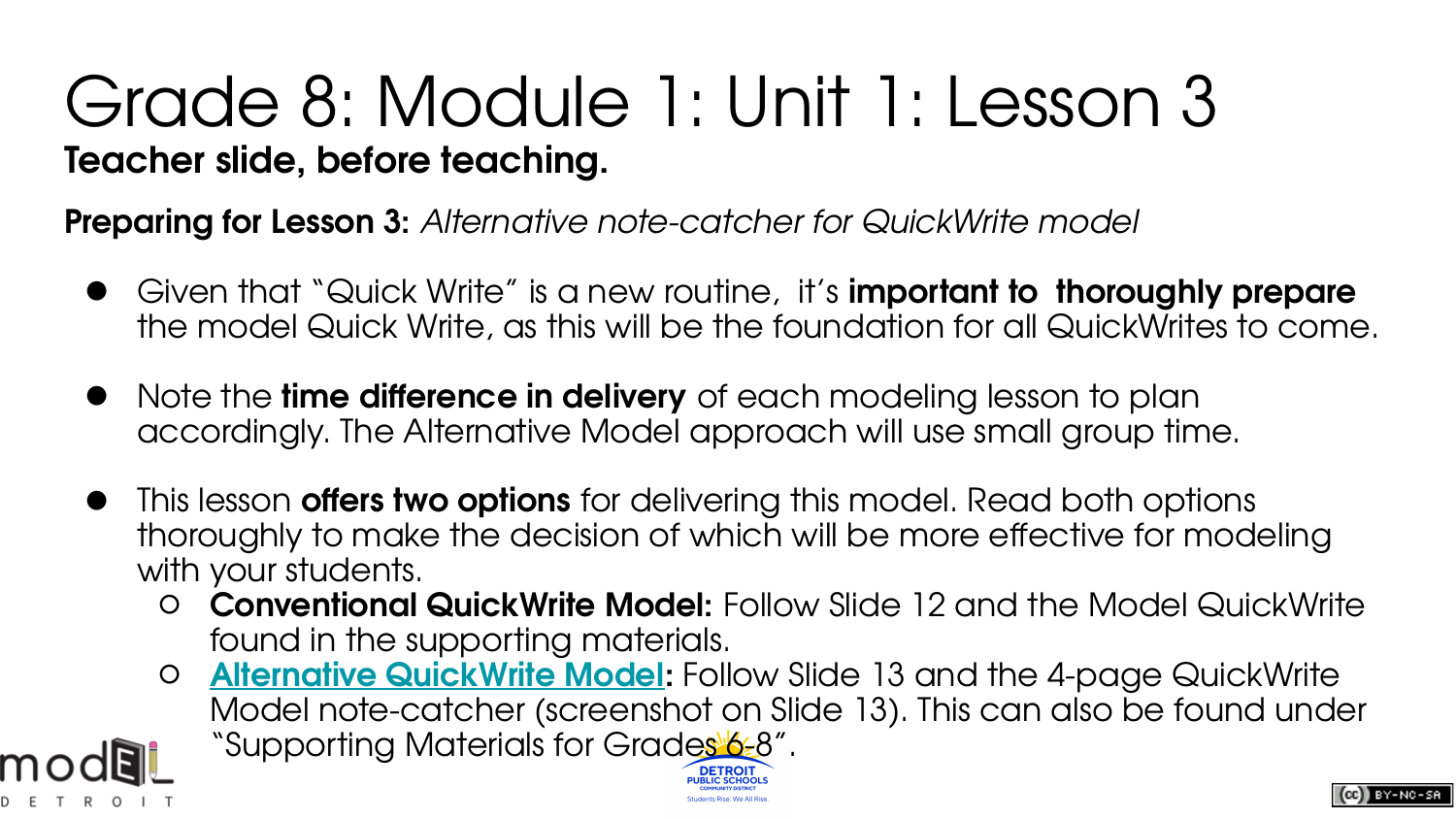

# Grade 8: Module 1: Unit 1: Lesson 3
Teacher slide, before teaching.
Preparing for Lesson 3: Alternative note-catcher for QuickWrite model

Given that “Quick Write” is a new routine,  it’s important to  thoroughly prepare the model Quick Write, as this will be the foundation for all QuickWrites to come.

Note the time difference in delivery of each modeling lesson to plan accordingly. The Alternative Model approach will use small group time.

This lesson offers two options for delivering this model. Read both options thoroughly to make the decision of which will be more effective for modeling with your students.
Conventional QuickWrite Model: Follow Slide 12 and the Model QuickWrite found in the supporting materials.
Alternative QuickWrite Model: Follow Slide 13 and the 4-page QuickWrite Model note-catcher (screenshot on Slide 13). This can also be found under “Supporting Materials for Grades 6-8”.